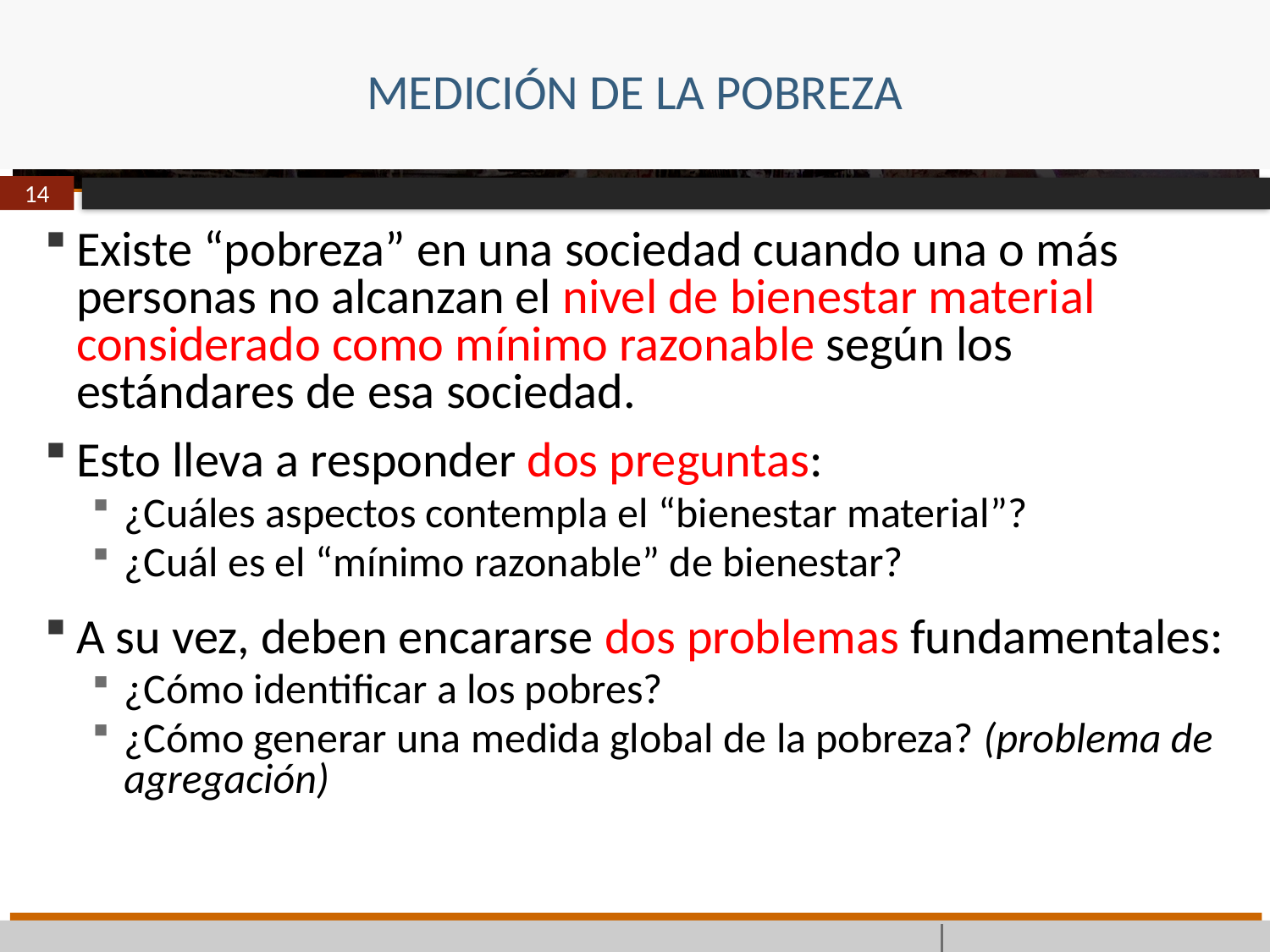

# MEDICIÓN DE LA POBREZA
14
Existe “pobreza” en una sociedad cuando una o más personas no alcanzan el nivel de bienestar material considerado como mínimo razonable según los estándares de esa sociedad.
Esto lleva a responder dos preguntas:
¿Cuáles aspectos contempla el “bienestar material”?
¿Cuál es el “mínimo razonable” de bienestar?
A su vez, deben encararse dos problemas fundamentales:
¿Cómo identificar a los pobres?
¿Cómo generar una medida global de la pobreza? (problema de agregación)